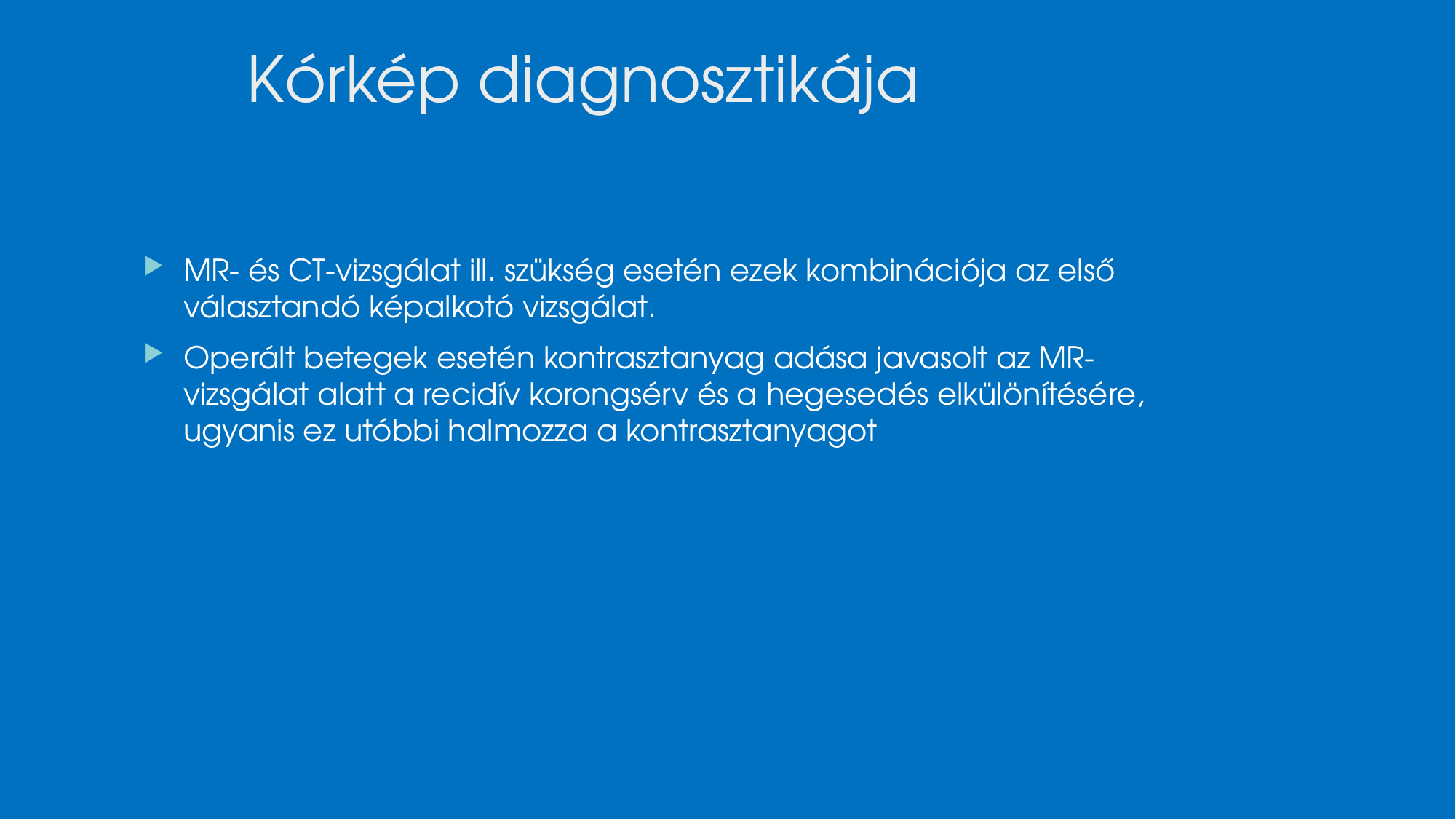

# Kórkép diagnosztikája
MR- és CT-vizsgálat ill. szükség esetén ezek kombinációja az első választandó képalkotó vizsgálat.
Operált betegek esetén kontrasztanyag adása javasolt az MR-vizsgálat alatt a recidív korongsérv és a hegesedés elkülönítésére, ugyanis ez utóbbi halmozza a kontrasztanyagot